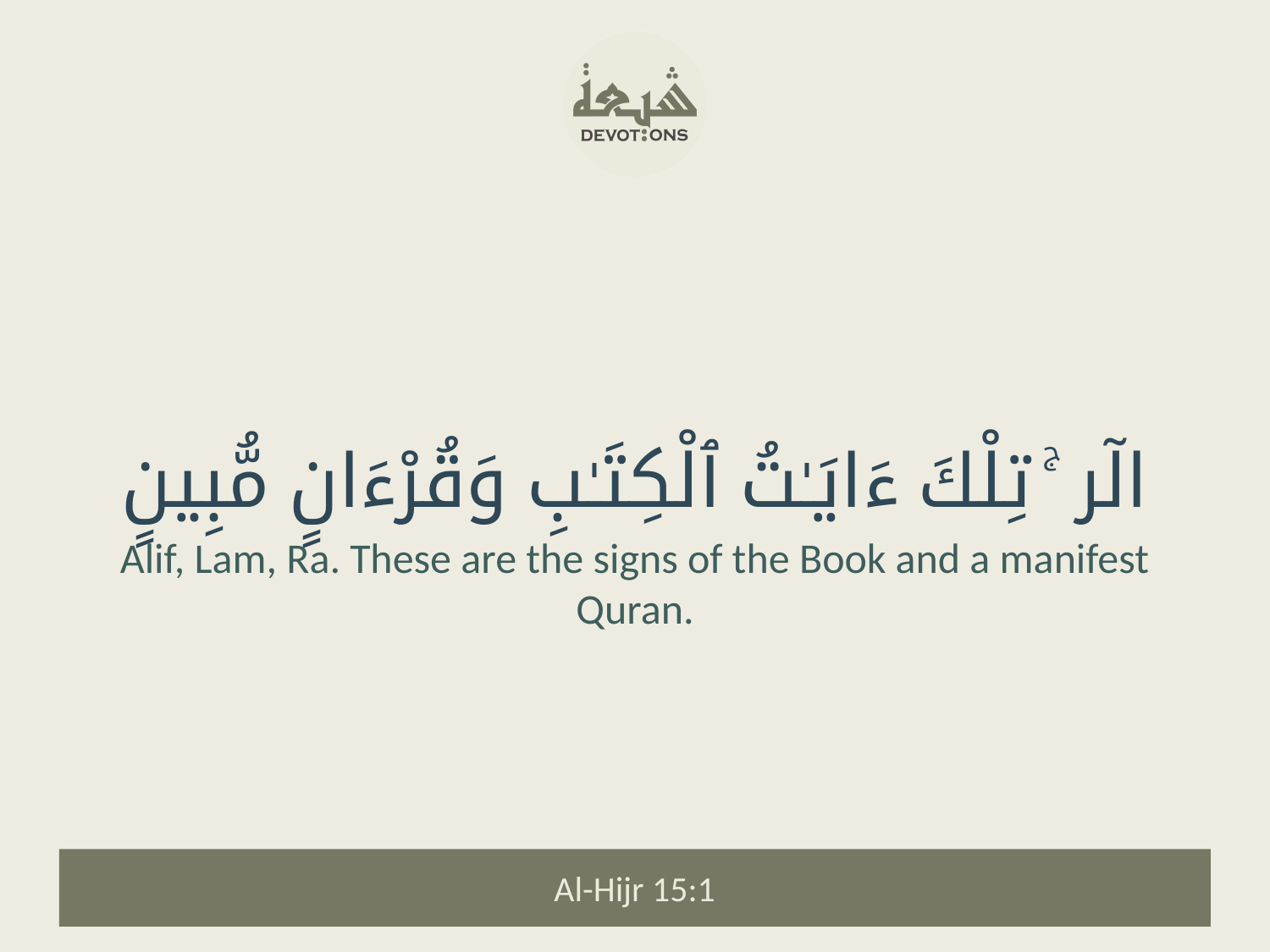

الٓر ۚ تِلْكَ ءَايَـٰتُ ٱلْكِتَـٰبِ وَقُرْءَانٍ مُّبِينٍ
Alif, Lam, Ra. These are the signs of the Book and a manifest Quran.
Al-Hijr 15:1